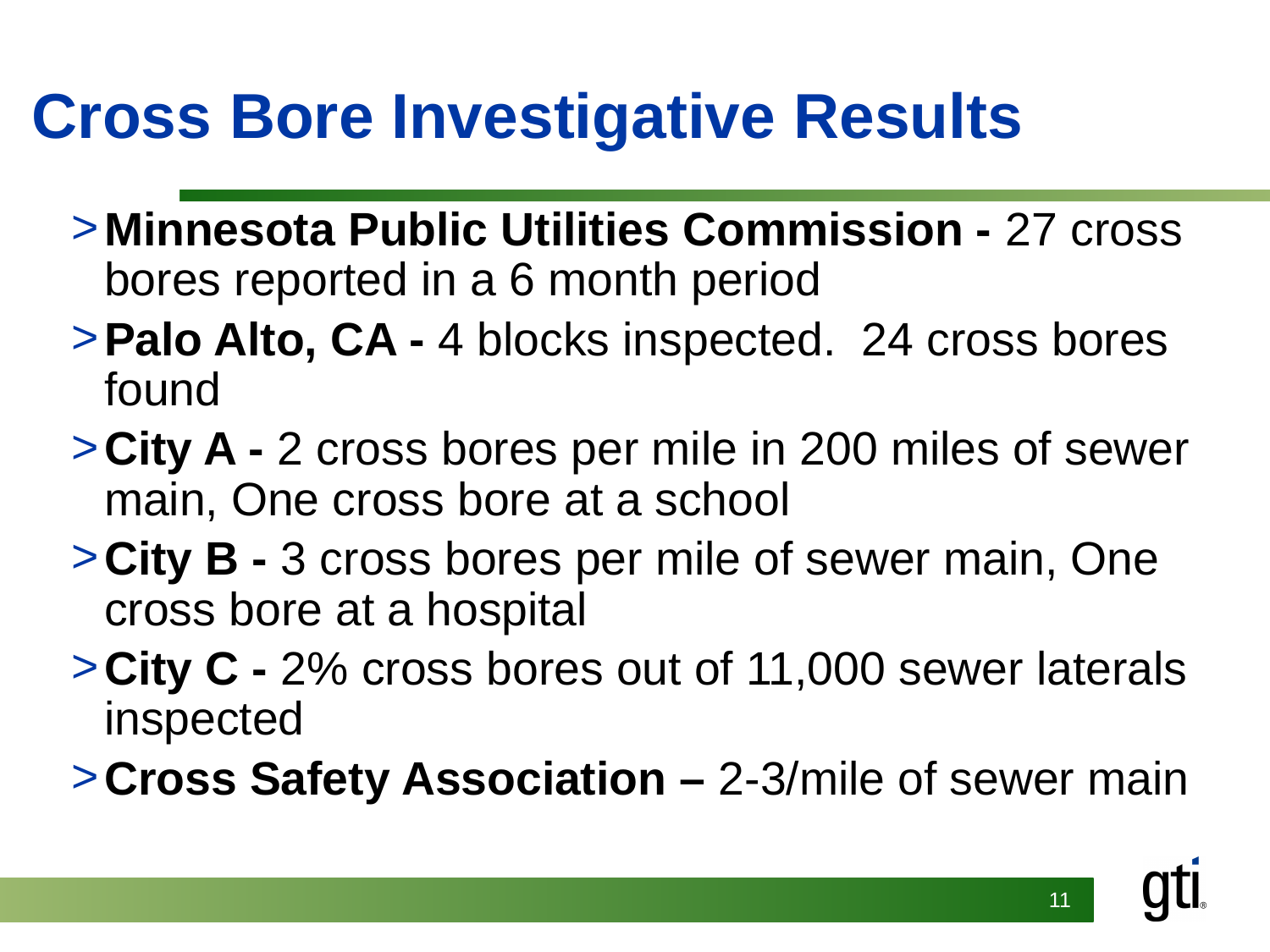

# Cross Bore Investigative Results
Minnesota Public Utilities Commission - 27 cross bores reported in a 6 month period
Palo Alto, CA - 4 blocks inspected.  24 cross bores found
City A - 2 cross bores per mile in 200 miles of sewer main, One cross bore at a school
City B - 3 cross bores per mile of sewer main, One cross bore at a hospital
City C - 2% cross bores out of 11,000 sewer laterals inspected
Cross Safety Association – 2-3/mile of sewer main